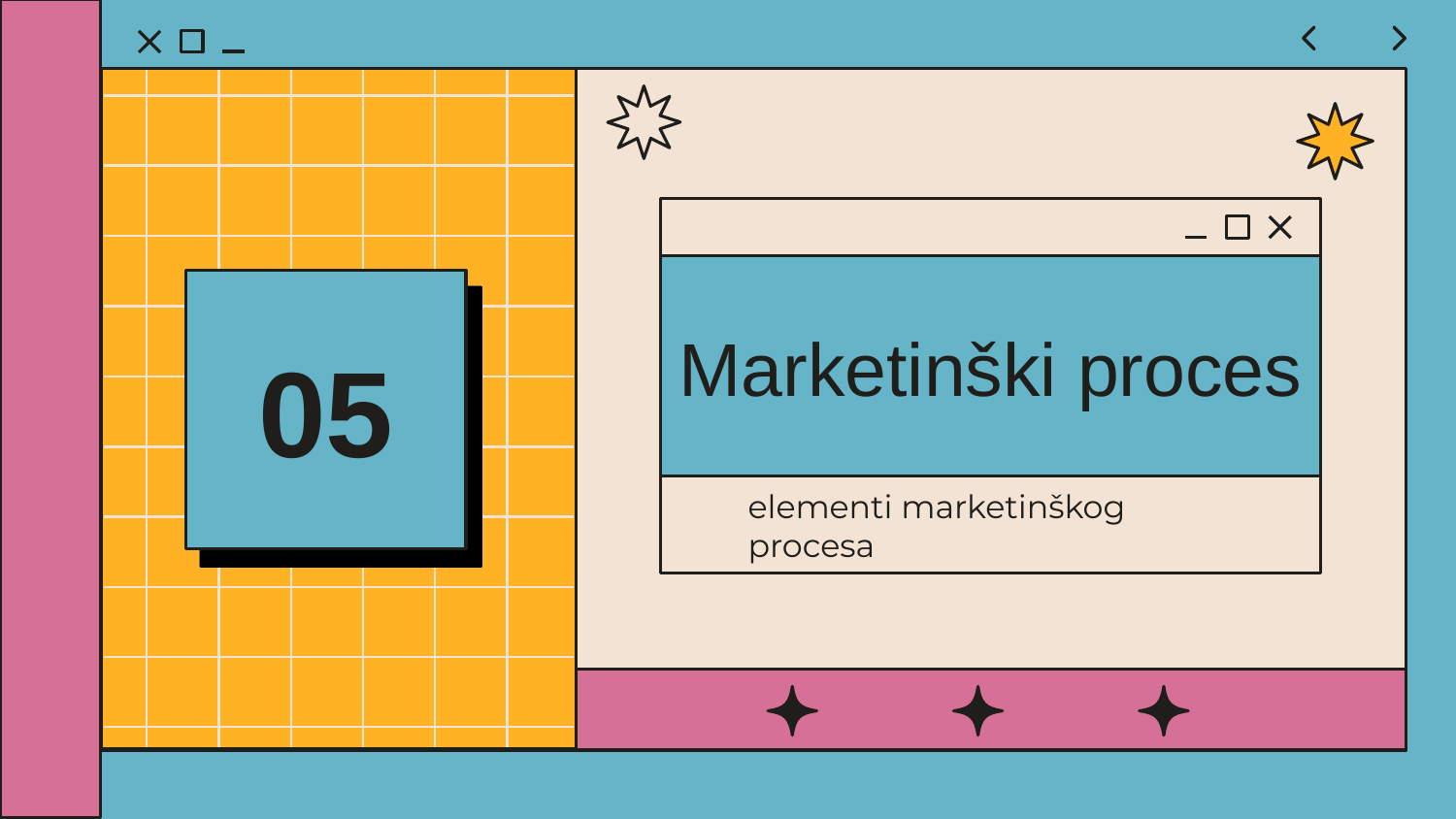

# Marketinški proces
05
elementi marketinškog procesa